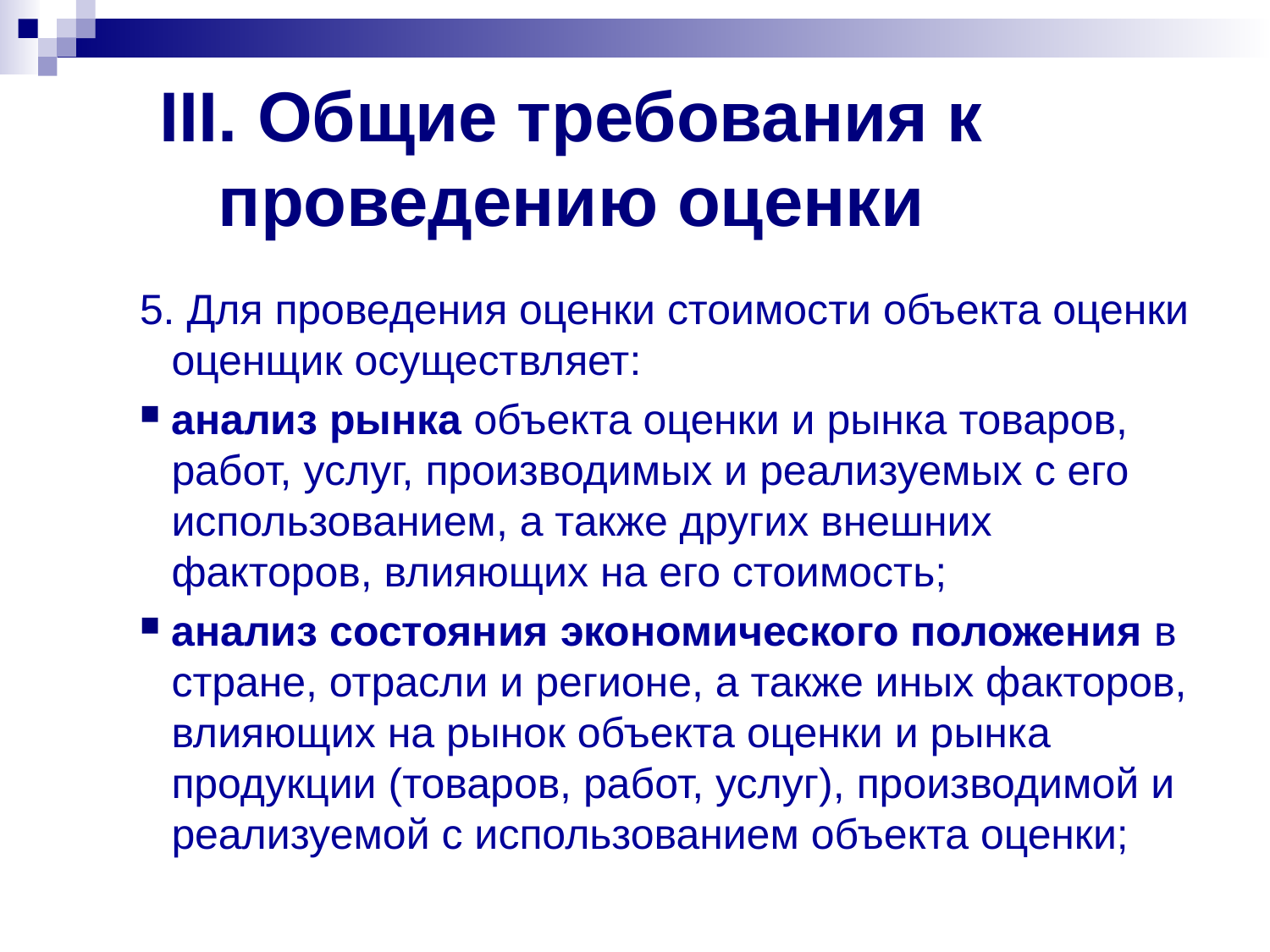

III. Общие требования к проведению оценки
5. Для проведения оценки стоимости объекта оценки оценщик осуществляет:
анализ рынка объекта оценки и рынка товаров, работ, услуг, производимых и реализуемых с его использованием, а также других внешних факторов, влияющих на его стоимость;
анализ состояния экономического положения в стране, отрасли и регионе, а также иных факторов, влияющих на рынок объекта оценки и рынка продукции (товаров, работ, услуг), производимой и реализуемой с использованием объекта оценки;